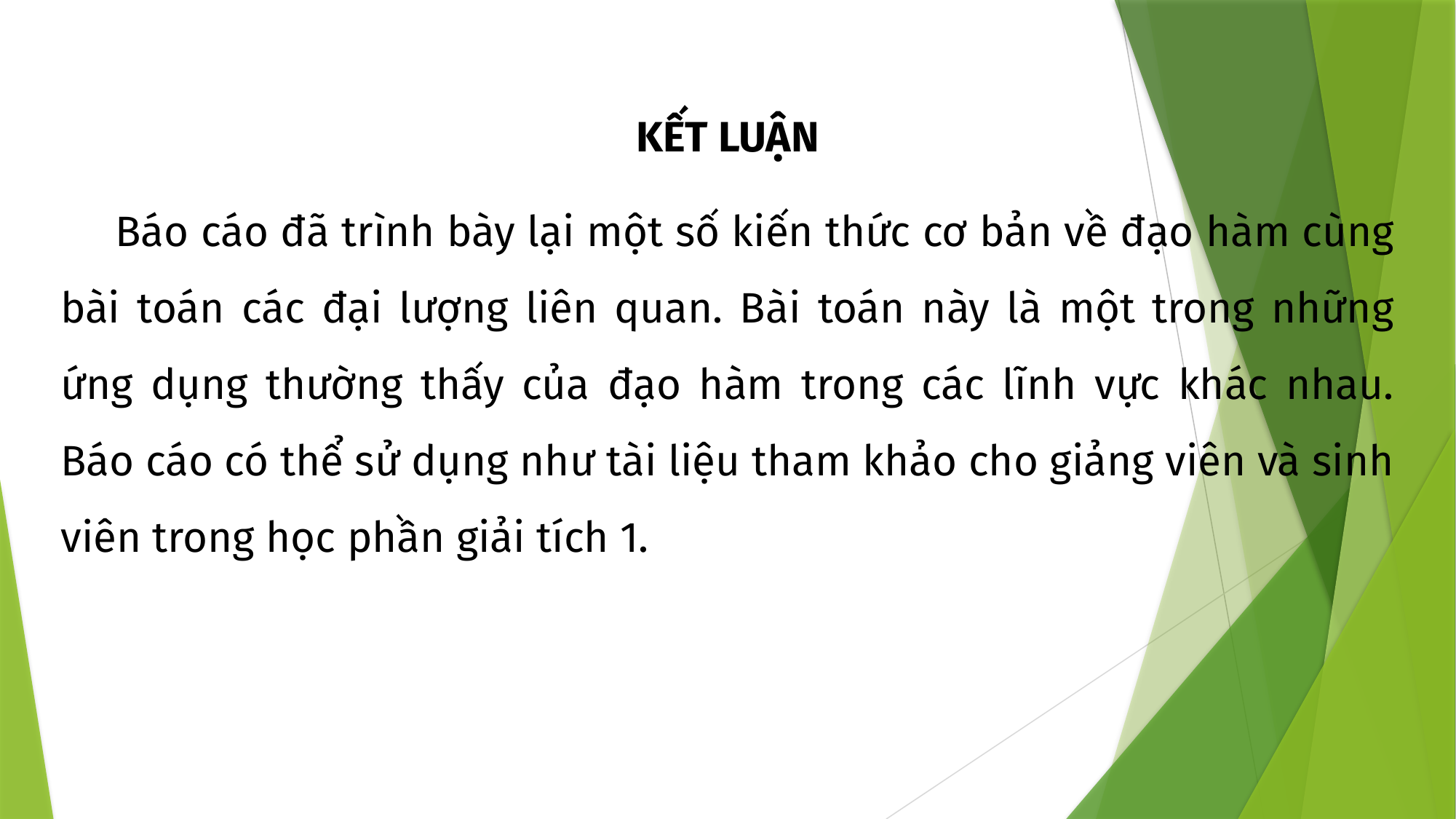

KẾT LUẬN
Báo cáo đã trình bày lại một số kiến thức cơ bản về đạo hàm cùng bài toán các đại lượng liên quan. Bài toán này là một trong những ứng dụng thường thấy của đạo hàm trong các lĩnh vực khác nhau. Báo cáo có thể sử dụng như tài liệu tham khảo cho giảng viên và sinh viên trong học phần giải tích 1.